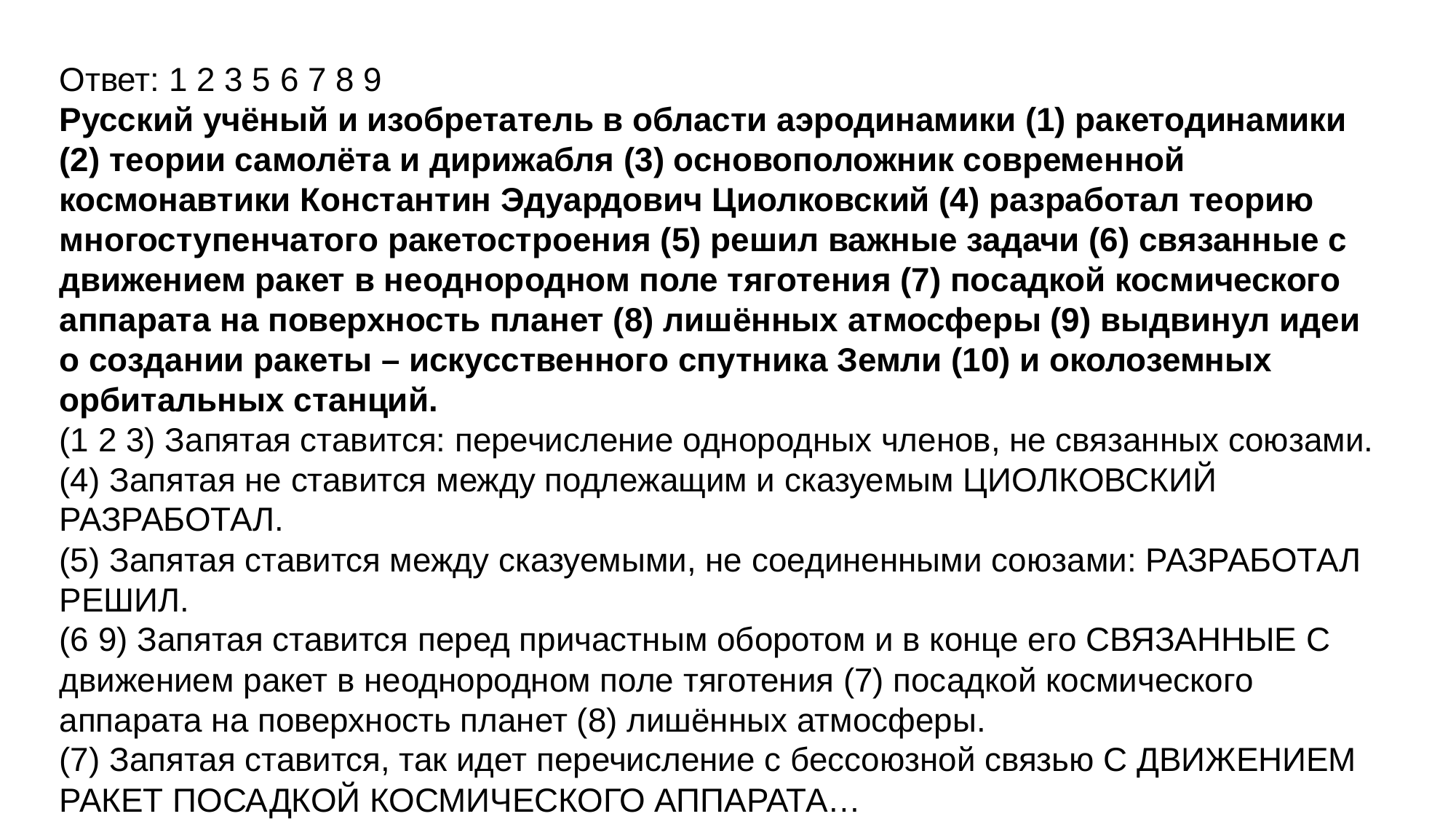

Ответ: 1 2 3 5 6 7 8 9
Русский учёный и изобретатель в области аэродинамики (1) ракетодинамики (2) теории самолёта и дирижабля (3) основоположник современной космонавтики Константин Эдуардович Циолковский (4) разработал теорию многоступенчатого ракетостроения (5) решил важные задачи (6) связанные с движением ракет в неоднородном поле тяготения (7) посадкой космического аппарата на поверхность планет (8) лишённых атмосферы (9) выдвинул идеи о создании ракеты – искусственного спутника Земли (10) и околоземных орбитальных станций.
(1 2 3) Запятая ставится: перечисление однородных членов, не связанных союзами.
(4) Запятая не ставится между подлежащим и сказуемым ЦИОЛКОВСКИЙ РАЗРАБОТАЛ.
(5) Запятая ставится между сказуемыми, не соединенными союзами: РАЗРАБОТАЛ РЕШИЛ.
(6 9) Запятая ставится перед причастным оборотом и в конце его СВЯЗАННЫЕ С движением ракет в неоднородном поле тяготения (7) посадкой космического аппарата на поверхность планет (8) лишённых атмосферы.
(7) Запятая ставится, так идет перечисление с бессоюзной связью С ДВИЖЕНИЕМ РАКЕТ ПОСАДКОЙ КОСМИЧЕСКОГО АППАРАТА…
(8) Запятая ставится перед причастным оборотом и в конце его ЛИШЁННЫХ АТМОСФЕРЫ.
(10) Запятая не ставится, так идет перечисление с одиночным союзом И: РАКЕТА – СТАНЦИИ.